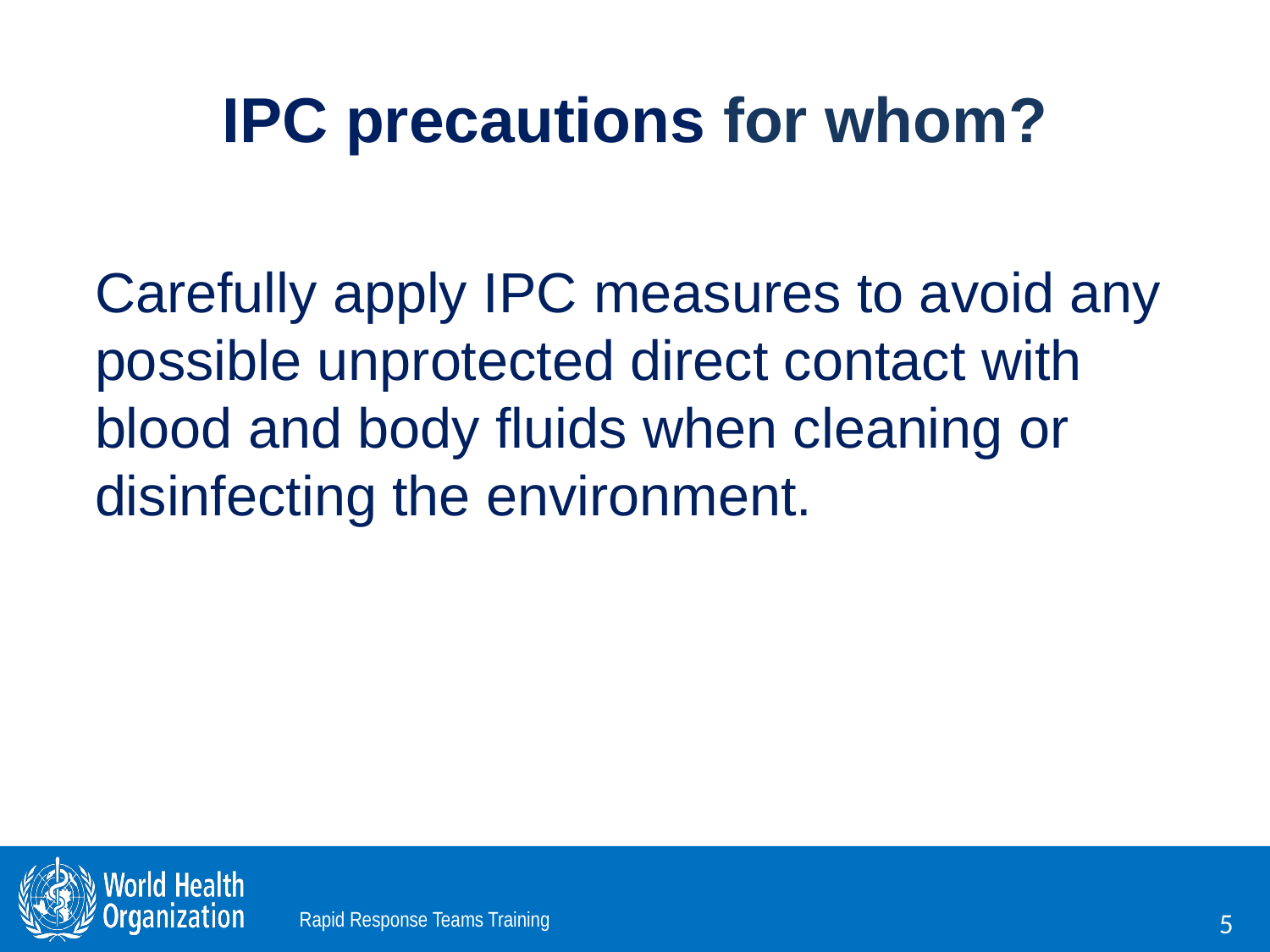

# IPC precautions for whom?
Carefully apply IPC measures to avoid any possible unprotected direct contact with blood and body fluids when cleaning or disinfecting the environment.